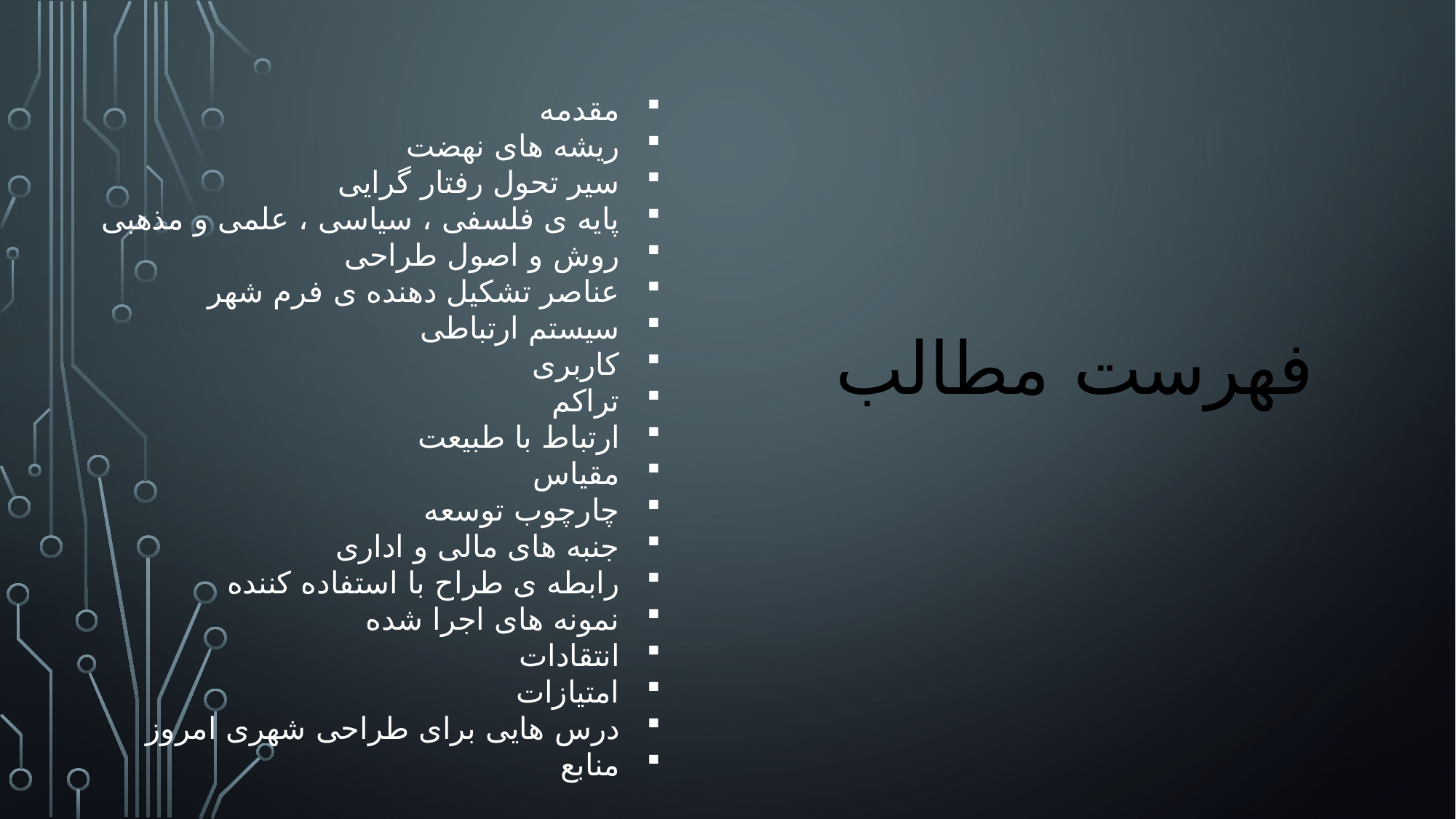

مقدمه
ریشه های نهضت
سیر تحول رفتار گرایی
پایه ی فلسفی ، سیاسی ، علمی و مذهبی
روش و اصول طراحی
عناصر تشکیل دهنده ی فرم شهر
سیستم ارتباطی
کاربری
تراکم
ارتباط با طبیعت
مقیاس
چارچوب توسعه
جنبه های مالی و اداری
رابطه ی طراح با استفاده کننده
نمونه های اجرا شده
انتقادات
امتیازات
درس هایی برای طراحی شهری امروز
منابع
فهرست مطالب